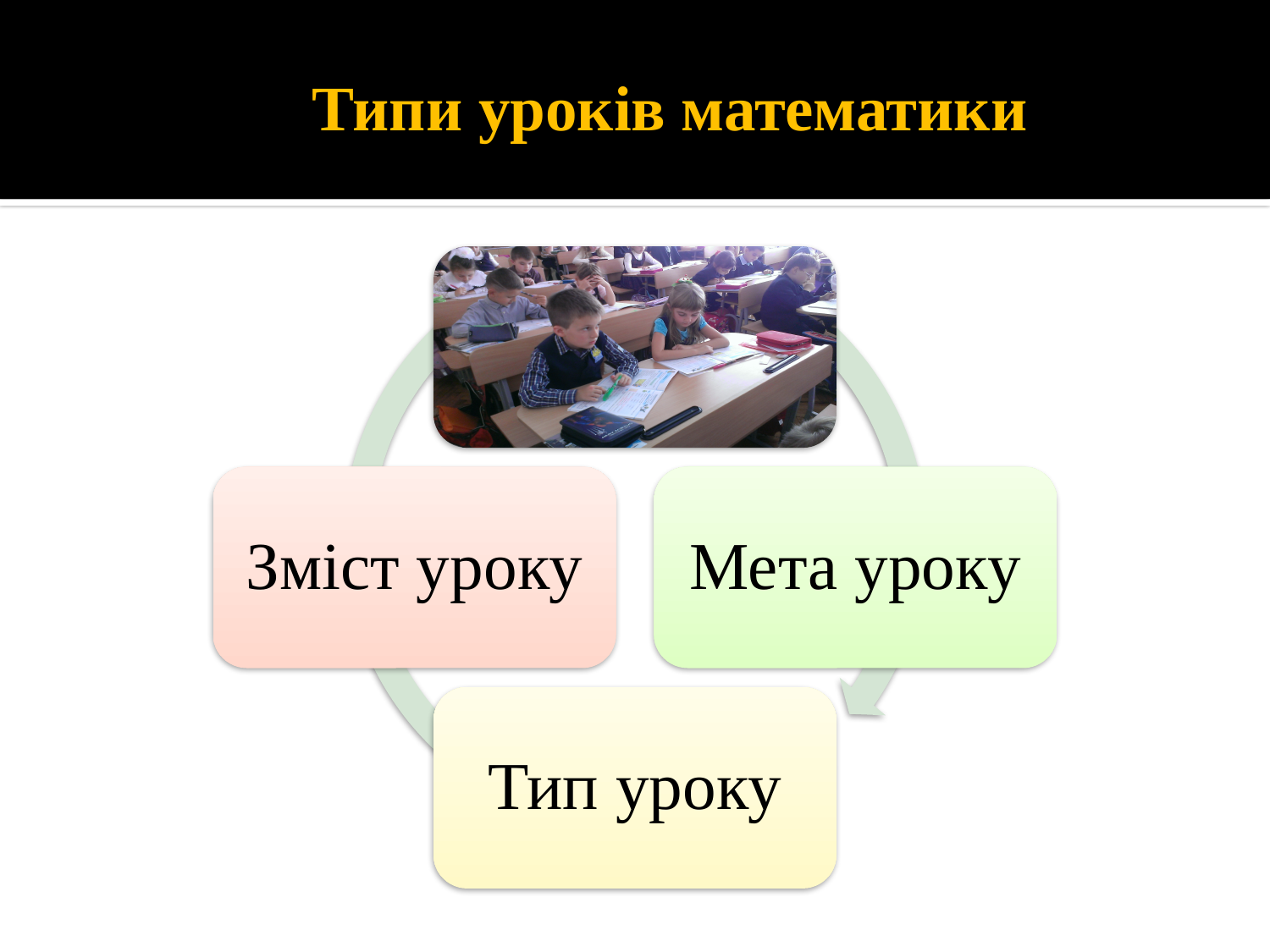

# Типи уроків математики

Мета уроку
Тип уроку
Зміст уроку